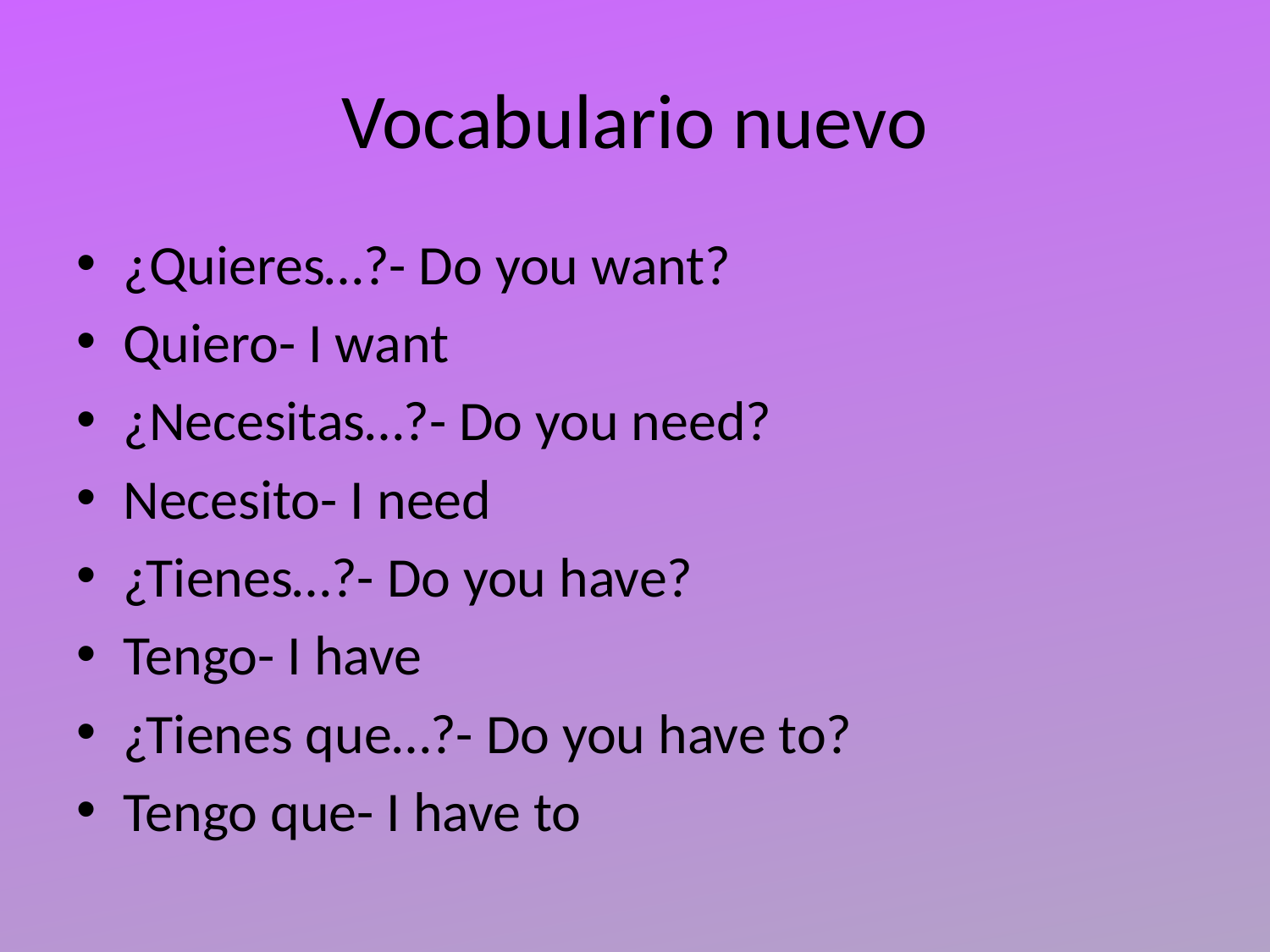

# Vocabulario nuevo
¿Quieres…?- Do you want?
Quiero- I want
¿Necesitas…?- Do you need?
Necesito- I need
¿Tienes…?- Do you have?
Tengo- I have
¿Tienes que…?- Do you have to?
Tengo que- I have to